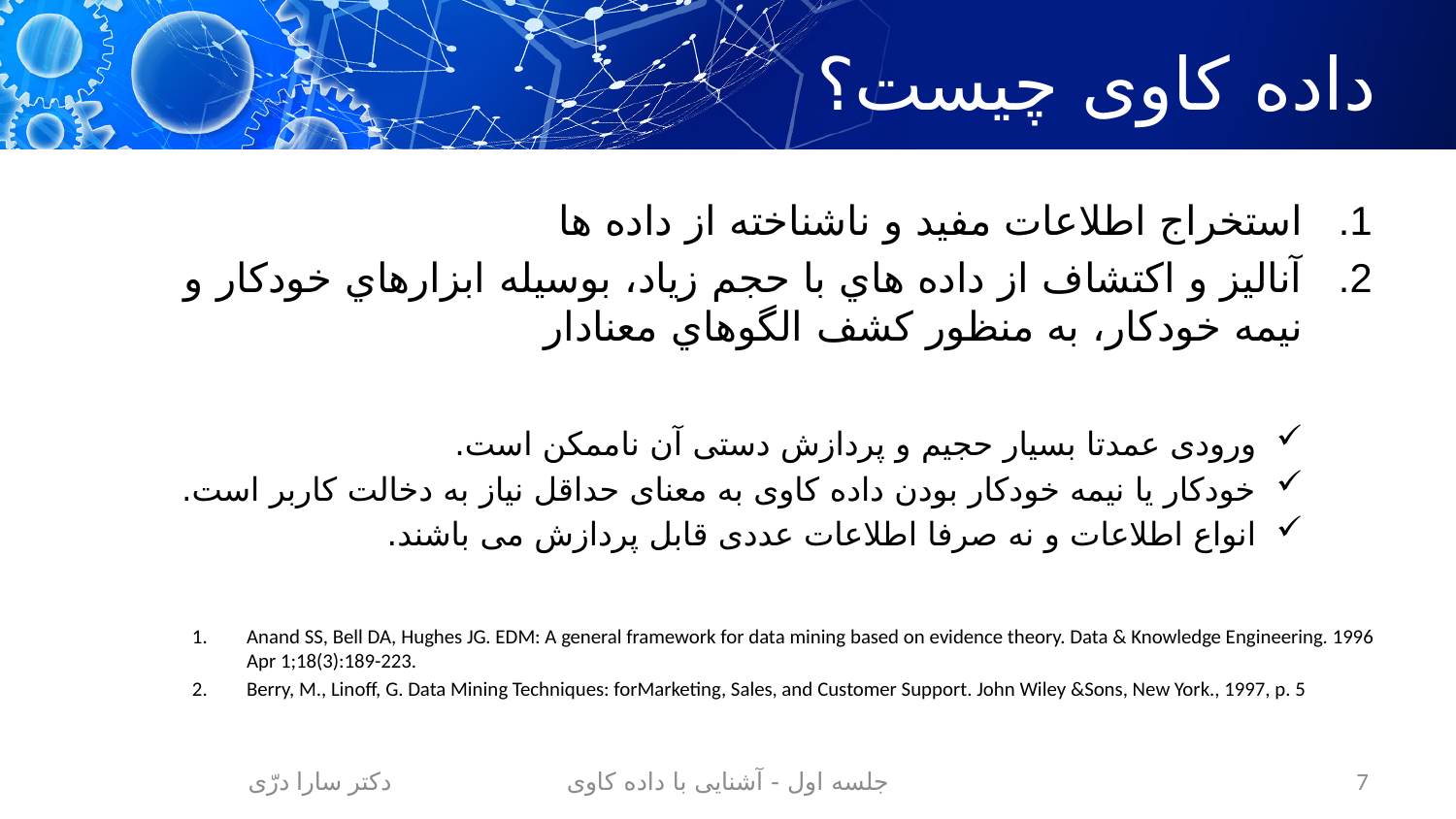

# داده کاوی چیست؟
استخراج اطلاعات مفید و ناشناخته از داده ها
آنالیز و اکتشاف از داده هاي با حجم زیاد، بوسیله ابزارهاي خودکار و نیمه خودکار، به منظور کشف الگوهاي معنادار

ورودی عمدتا بسيار حجيم و پردازش دستی آن ناممکن است.
خودکار يا نيمه خودکار بودن داده کاوی به معنای حداقل نياز به دخالت کاربر است.
انواع اطلاعات و نه صرفا اطلاعات عددی قابل پردازش می باشند.

Anand SS, Bell DA, Hughes JG. EDM: A general framework for data mining based on evidence theory. Data & Knowledge Engineering. 1996 Apr 1;18(3):189-223.
Berry, M., Linoff, G. Data Mining Techniques: forMarketing, Sales, and Customer Support. John Wiley &Sons, New York., 1997, p. 5

دکتر سارا درّی
جلسه اول - آشنایی با داده کاوی
7